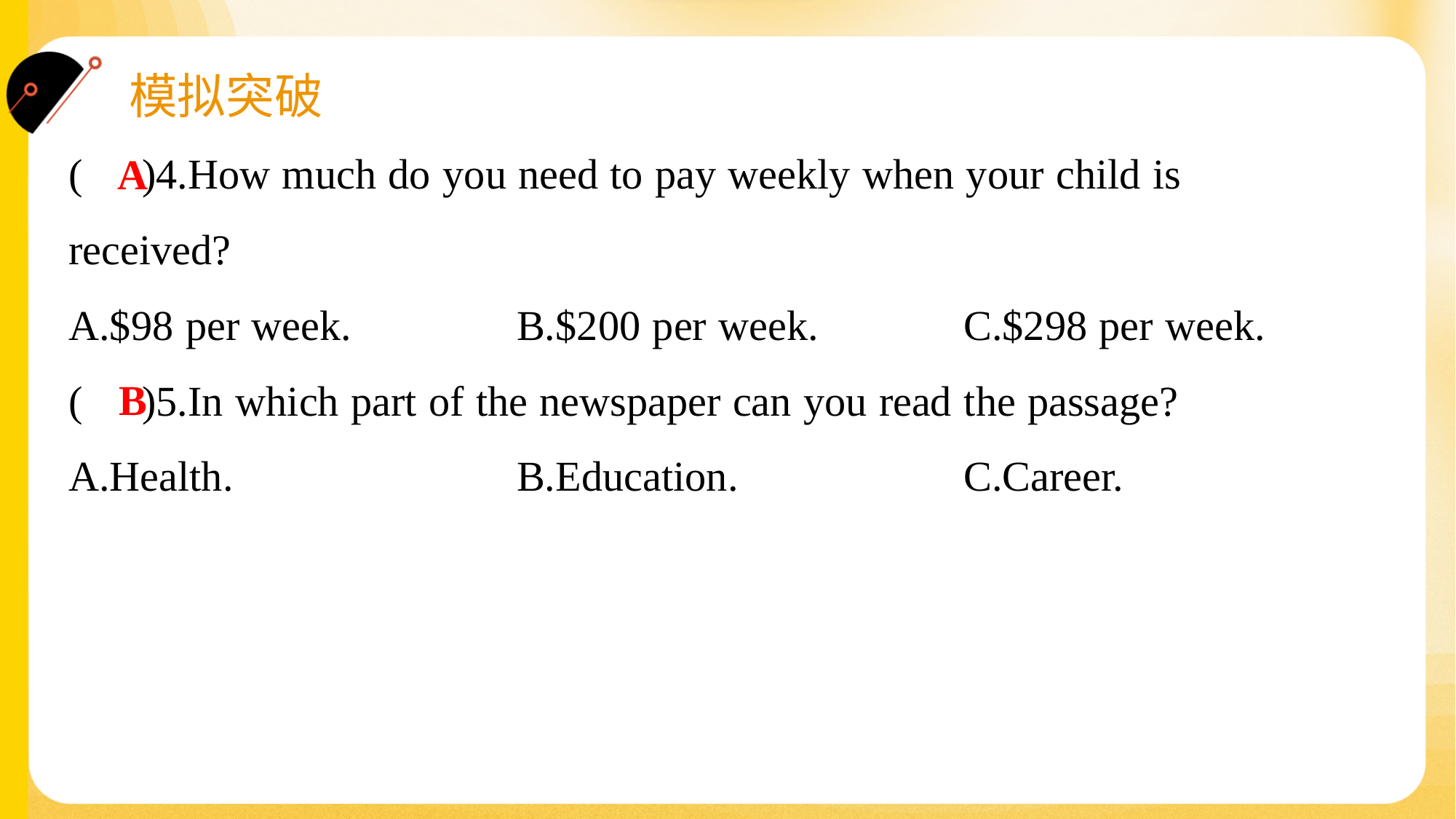

(     )4.How much do you need to pay weekly when your child is
received?
A
A.$98 per week.	B.$200 per week.	C.$298 per week.
B
(     )5.In which part of the newspaper can you read the passage?
A.Health.	B.Education.	C.Career.